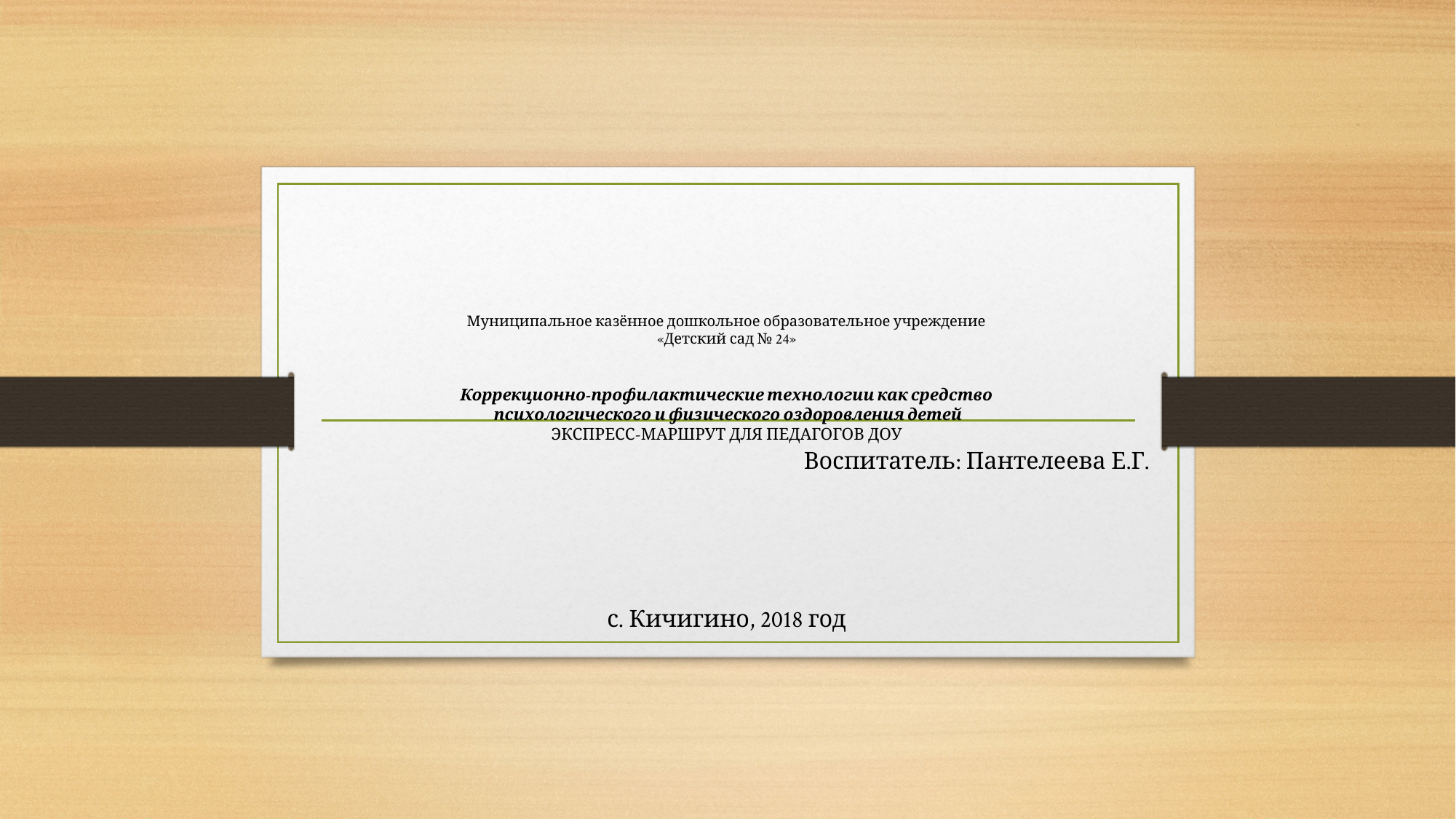

# Муниципальное казённое дошкольное образовательное учреждение «Детский сад № 24» Коррекционно-профилактические технологии как средство психологического и физического оздоровления детей ЭКСПРЕСС-МАРШРУТ ДЛЯ ПЕДАГОГОВ ДОУ
Воспитатель: Пантелеева Е.Г.

с. Кичигино, 2018 год